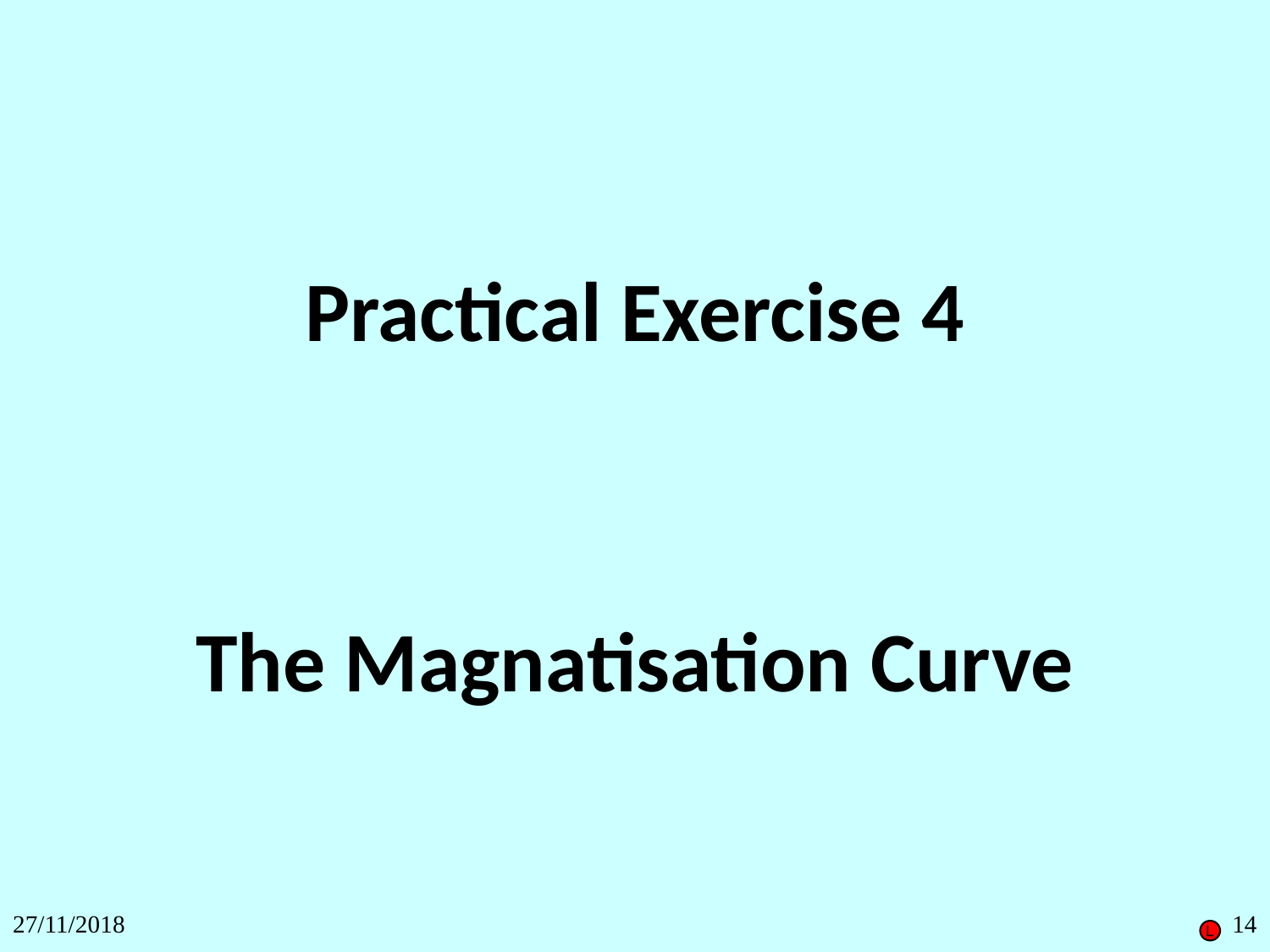

Practical Exercise 4
The Magnatisation Curve
27/11/2018
14
L